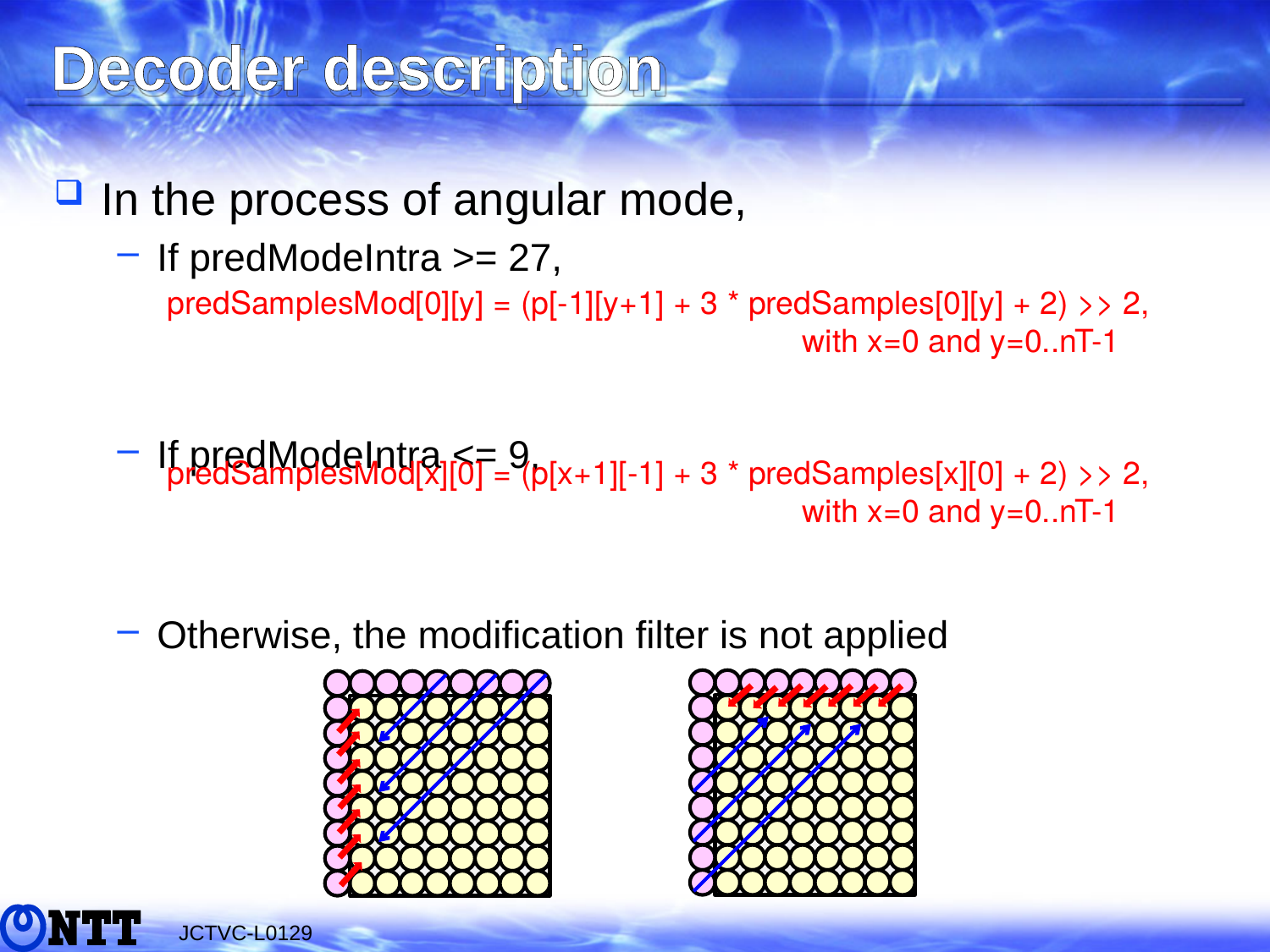

# Decoder description
In the process of angular mode,
If predModeIntra >= 27,

If predModeIntra <= 9,

Otherwise, the modification filter is not applied
predSamplesMod[0][y] = (p[-1][y+1] + 3 * predSamples[0][y] + 2) >> 2,
					with x=0 and y=0..nT-1
predSamplesMod[x][0] = (p[x+1][-1] + 3 * predSamples[x][0] + 2) >> 2,
					with x=0 and y=0..nT-1